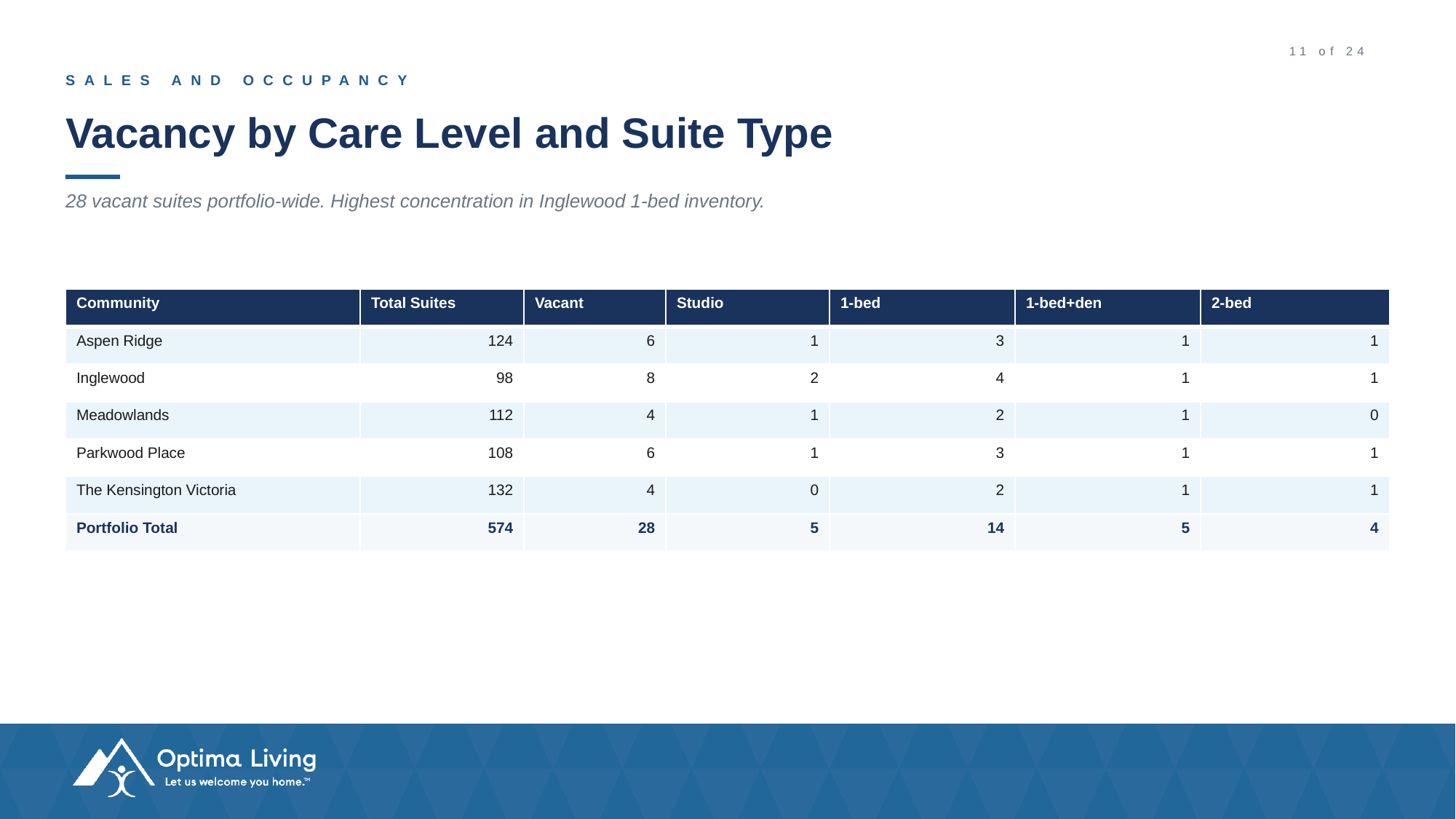

#
11 of 24
SALES AND OCCUPANCY
Vacancy by Care Level and Suite Type

28 vacant suites portfolio-wide. Highest concentration in Inglewood 1-bed inventory.
| Community | Total Suites | Vacant | Studio | 1-bed | 1-bed+den | 2-bed |
| --- | --- | --- | --- | --- | --- | --- |
| Aspen Ridge | 124 | 6 | 1 | 3 | 1 | 1 |
| Inglewood | 98 | 8 | 2 | 4 | 1 | 1 |
| Meadowlands | 112 | 4 | 1 | 2 | 1 | 0 |
| Parkwood Place | 108 | 6 | 1 | 3 | 1 | 1 |
| The Kensington Victoria | 132 | 4 | 0 | 2 | 1 | 1 |
| Portfolio Total | 574 | 28 | 5 | 14 | 5 | 4 |